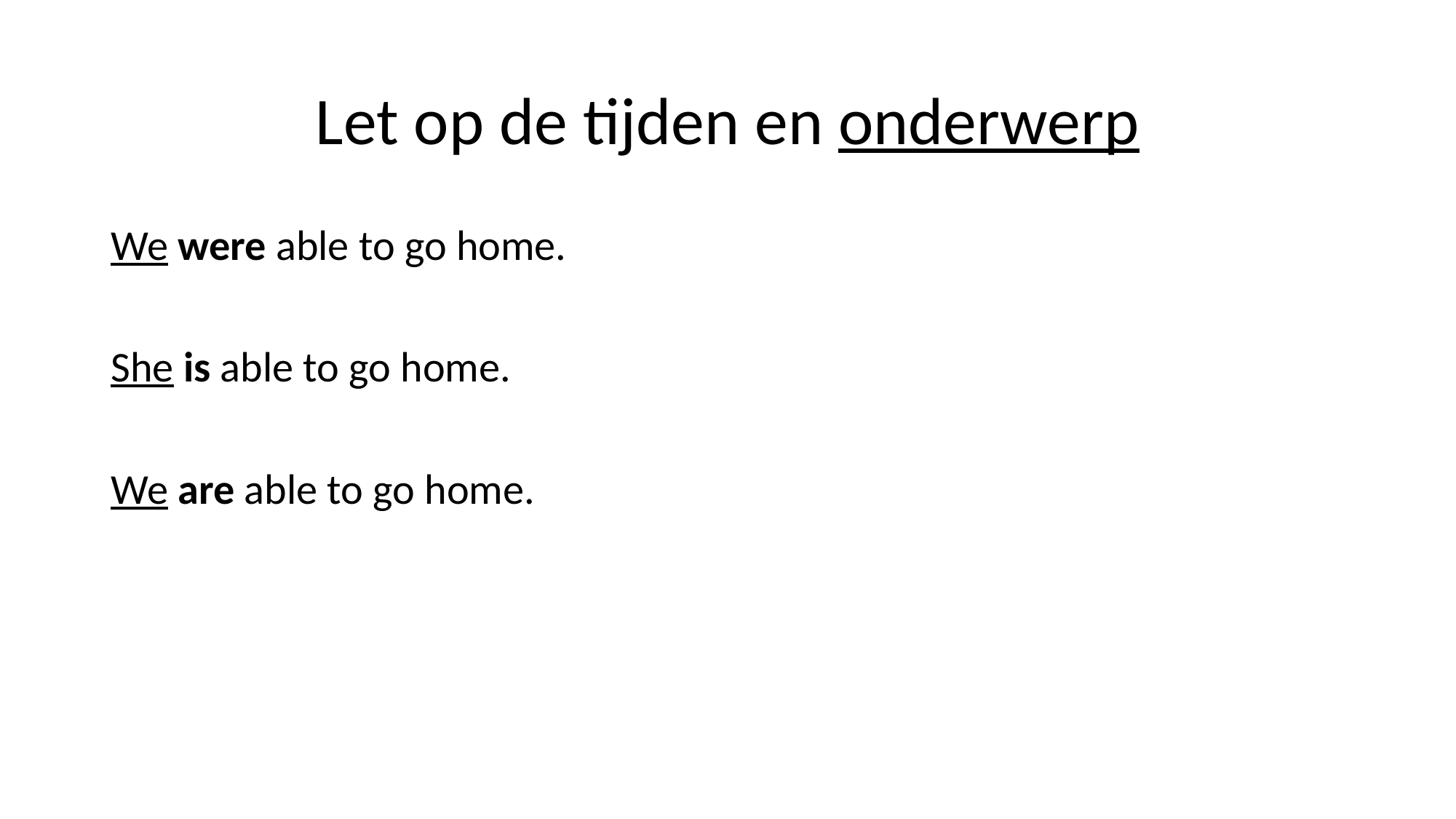

# Let op de tijden en onderwerp
We were able to go home.

She is able to go home.

We are able to go home.